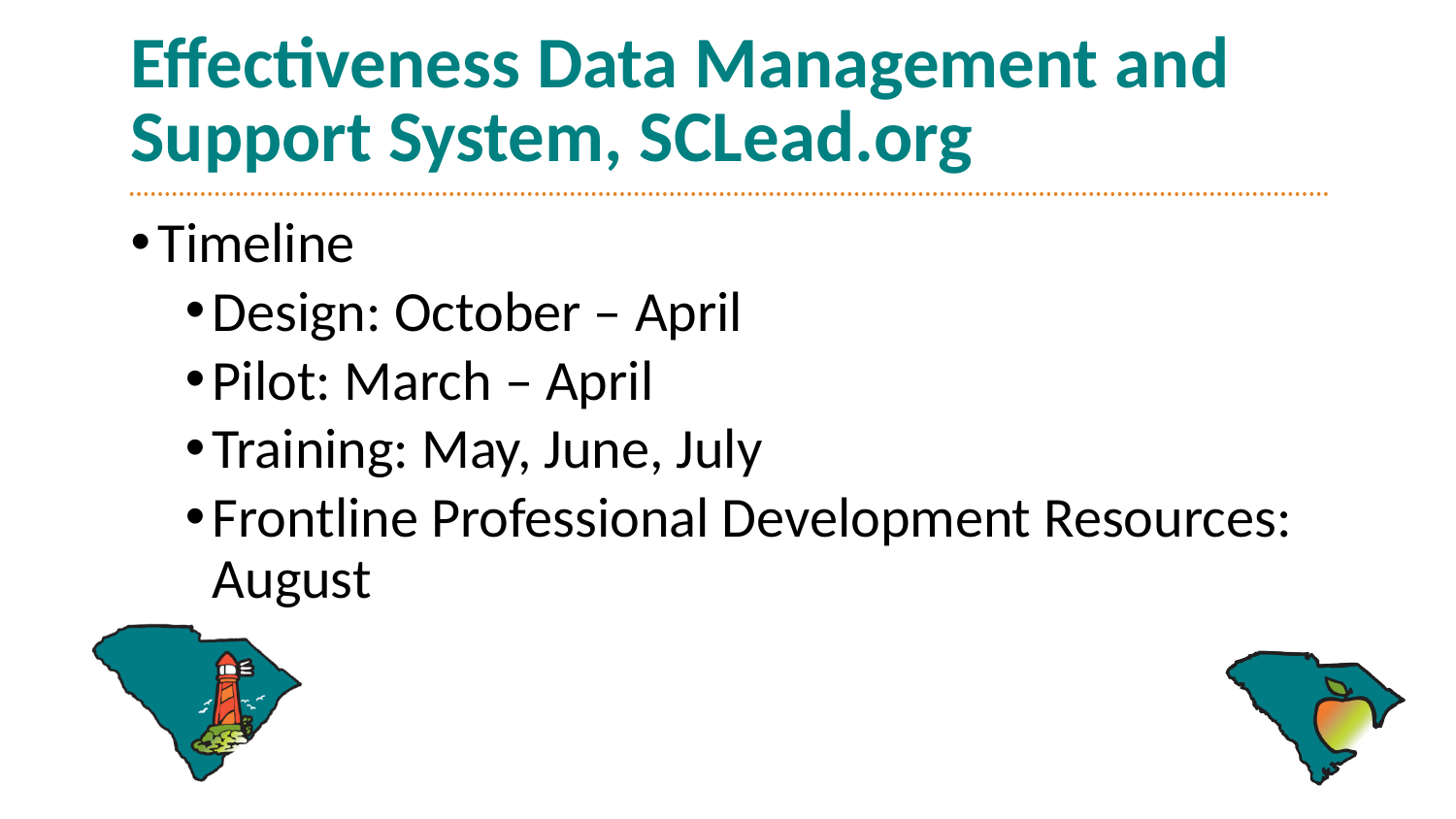

# Effectiveness Data Management and Support System, SCLead.org
Timeline
Design: October – April
Pilot: March – April
Training: May, June, July
Frontline Professional Development Resources: August